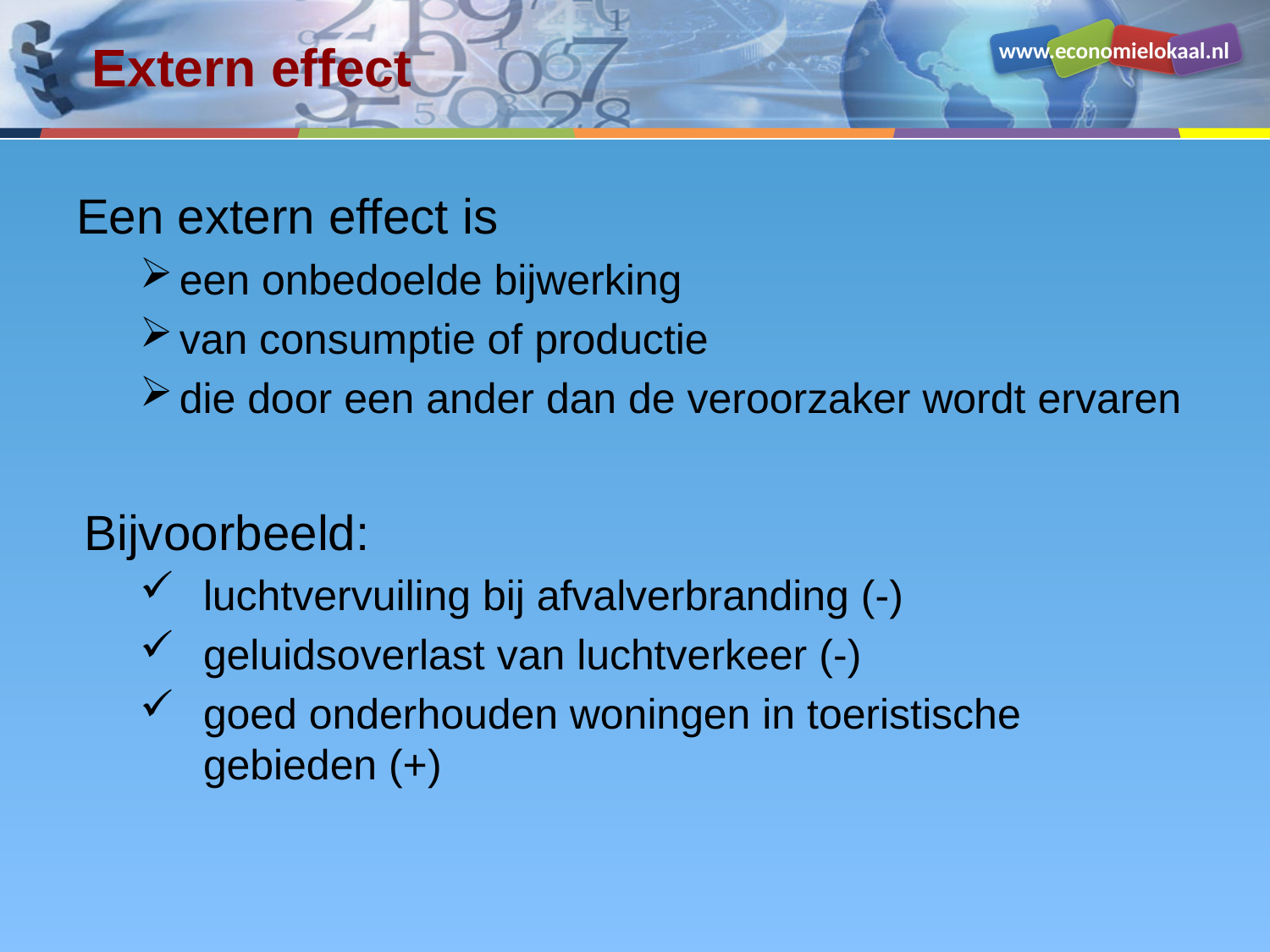

# Extern effect
Een extern effect is
een onbedoelde bijwerking
van consumptie of productie
die door een ander dan de veroorzaker wordt ervaren

Bijvoorbeeld:
luchtvervuiling bij afvalverbranding (-)
geluidsoverlast van luchtverkeer (-)
goed onderhouden woningen in toeristische gebieden (+)